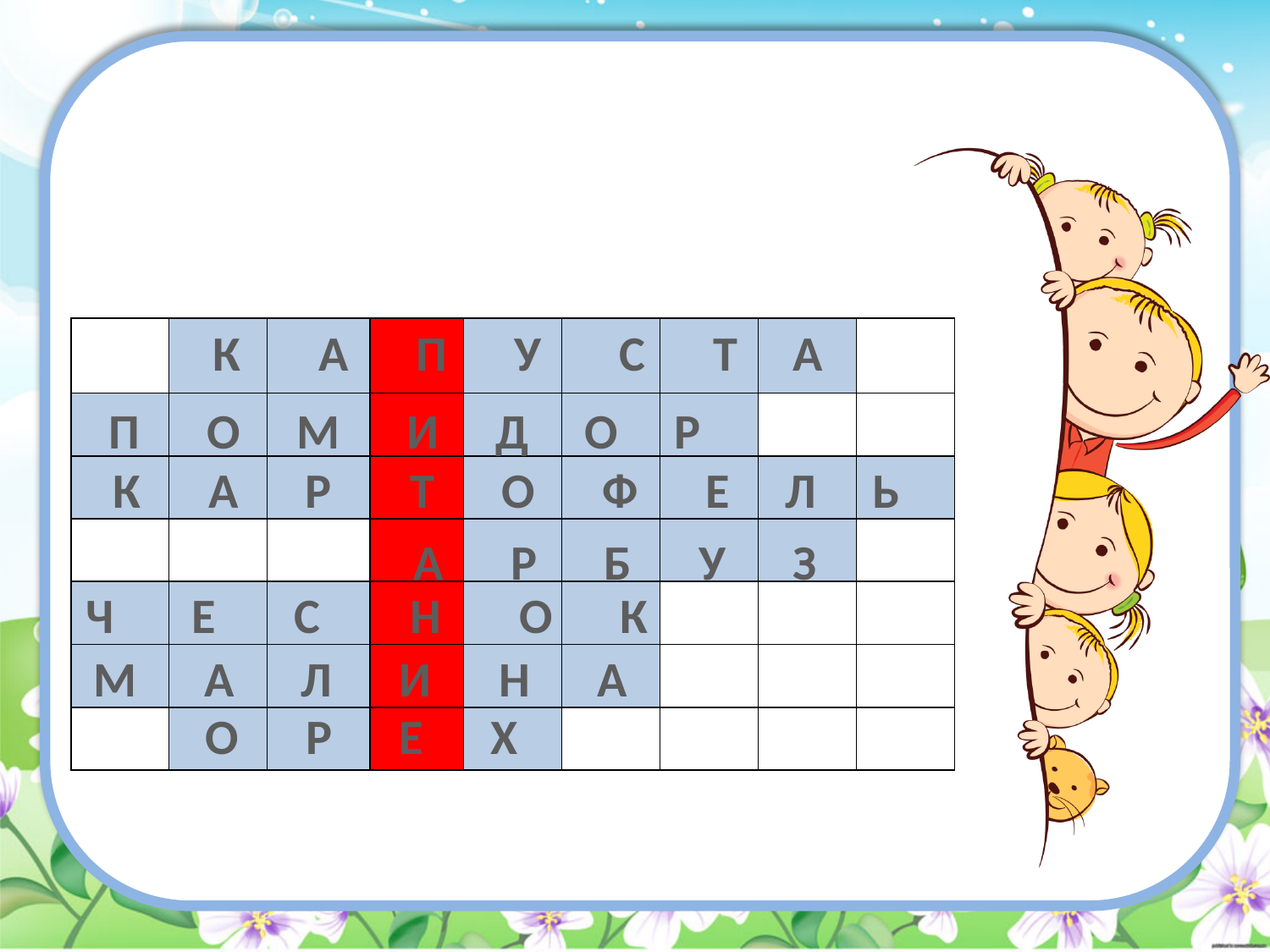

К       А      П      У       С      Т     А
|  |  |  |  |  |  |  |  |  |
| --- | --- | --- | --- | --- | --- | --- | --- | --- |
|  |  |  |  |  |  |  |  |  |
|  |  |  |  |  |  |  |  |  |
|  |  |  |  |  |  |  |  |  |
|  |  |  |  |  |  |  |  |  |
|  |  |  |  |  |  |  |  |  |
|  |  |  |  |  |  |  |  |  |
П      О     М      И     Д     О     Р
К      А      Р       Т      О      Ф      Е     Л     Ь
А      Р      Б      У      З
Ч       Е       С        Н       О      К
М      А      Л      И      Н      А
О      Р      Е      Х